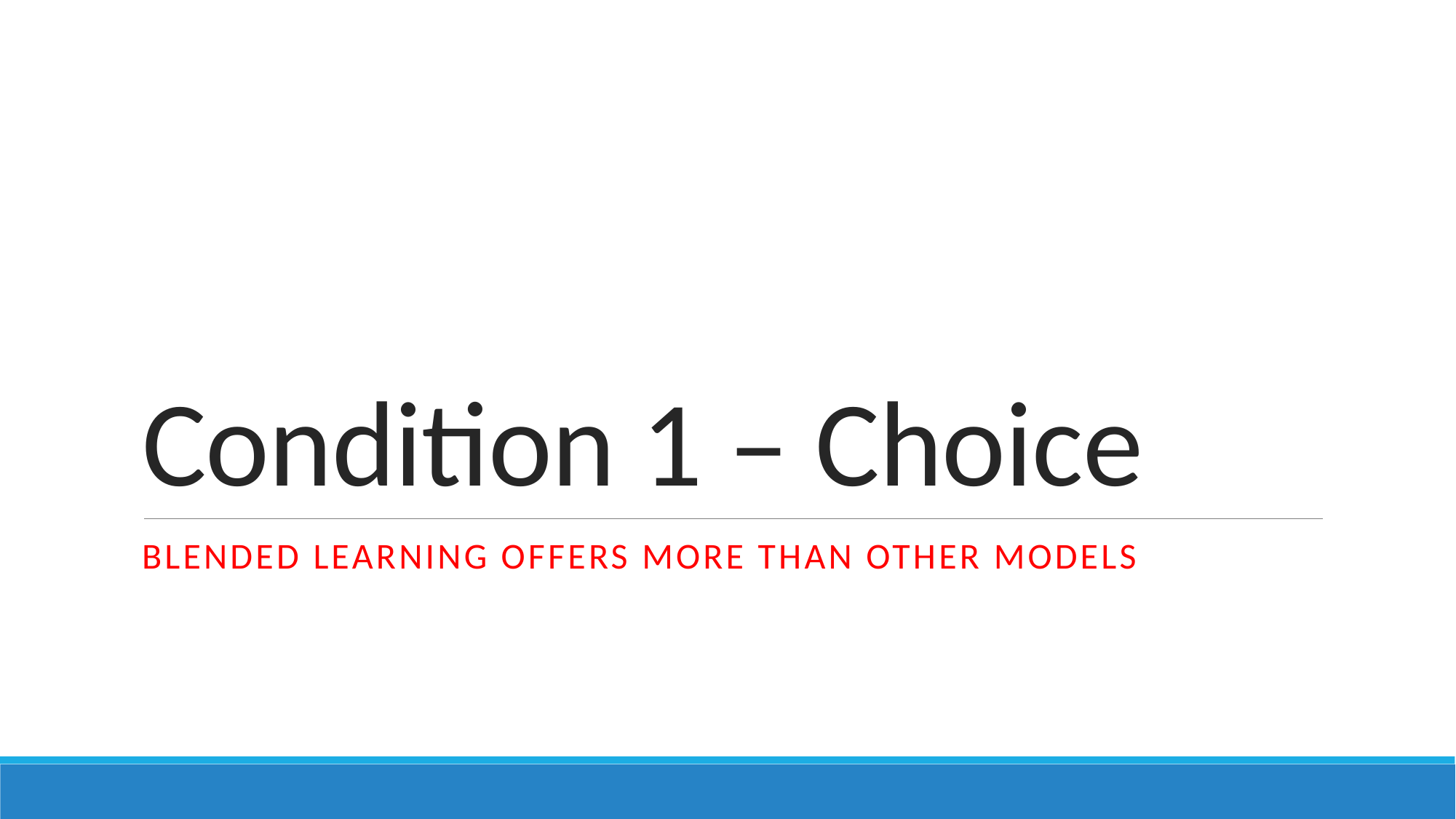

# Condition 1 – Choice
Blended learning offers more than other models